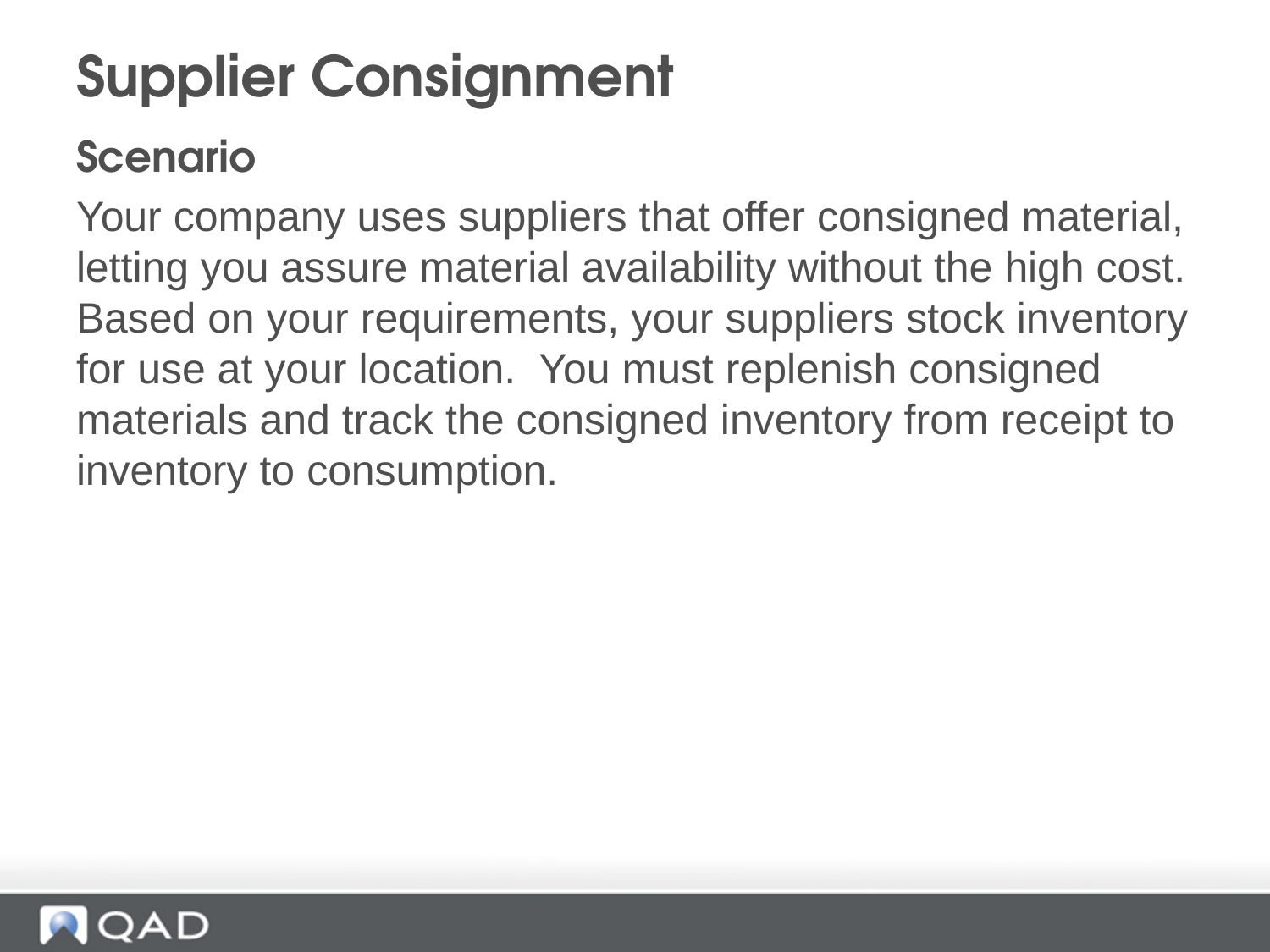

# Supplier Consignment
Scenario
Your company uses suppliers that offer consigned material, letting you assure material availability without the high cost. Based on your requirements, your suppliers stock inventory for use at your location.  You must replenish consigned materials and track the consigned inventory from receipt to inventory to consumption.